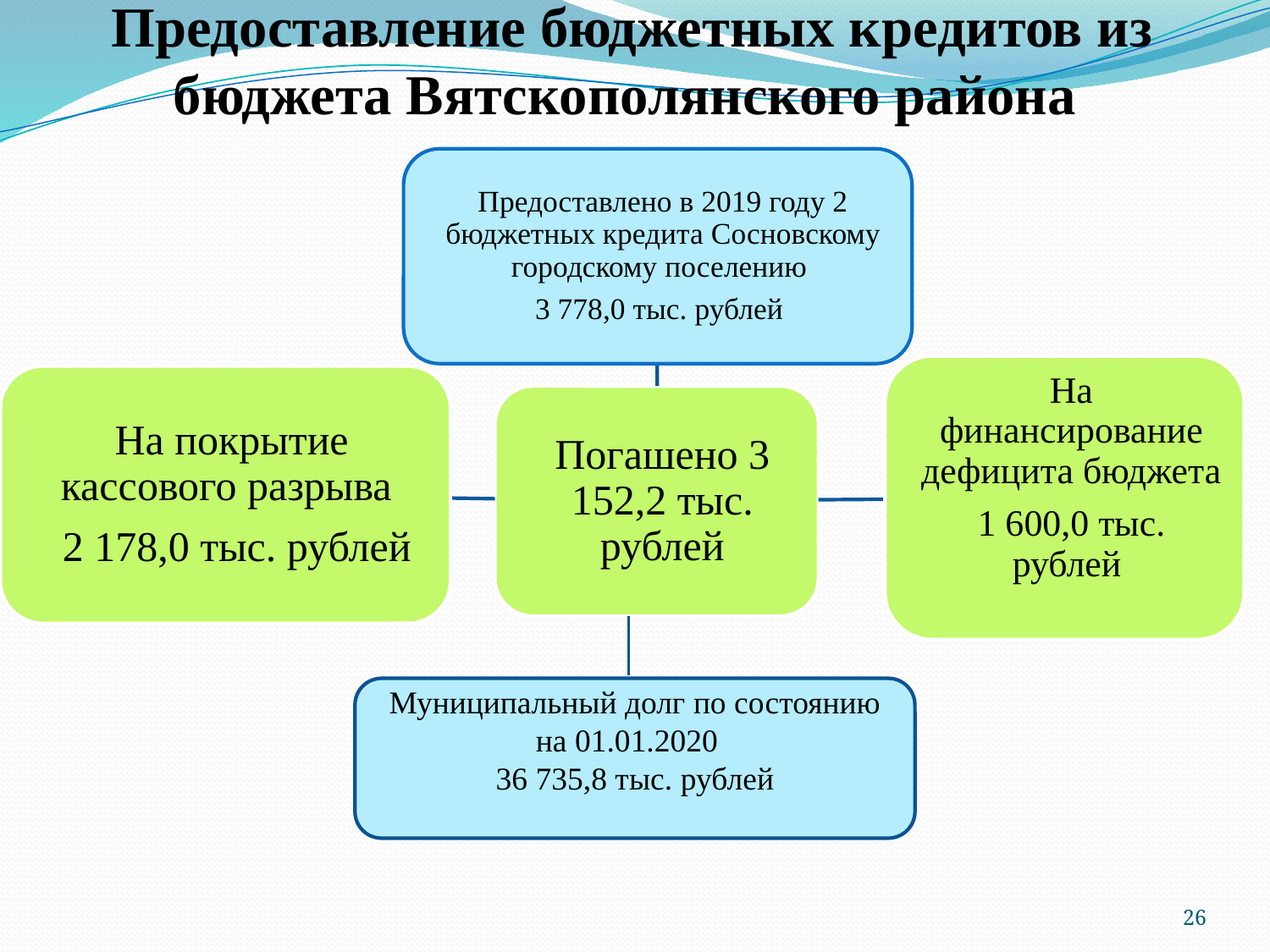

# Предоставление бюджетных кредитов из бюджета Вятскополянского района
Погашено 3 152,2 тыс. рублей
Предоставлено в 2019 году 2 бюджетных кредита Сосновскому городскому поселению
3 778,0 тыс. рублей
На финансирование дефицита бюджета
1 600,0 тыс. рублей

На покрытие кассового разрыва
 2 178,0 тыс. рублей
Муниципальный долг по состоянию на 01.01.2020
36 735,8 тыс. рублей

26